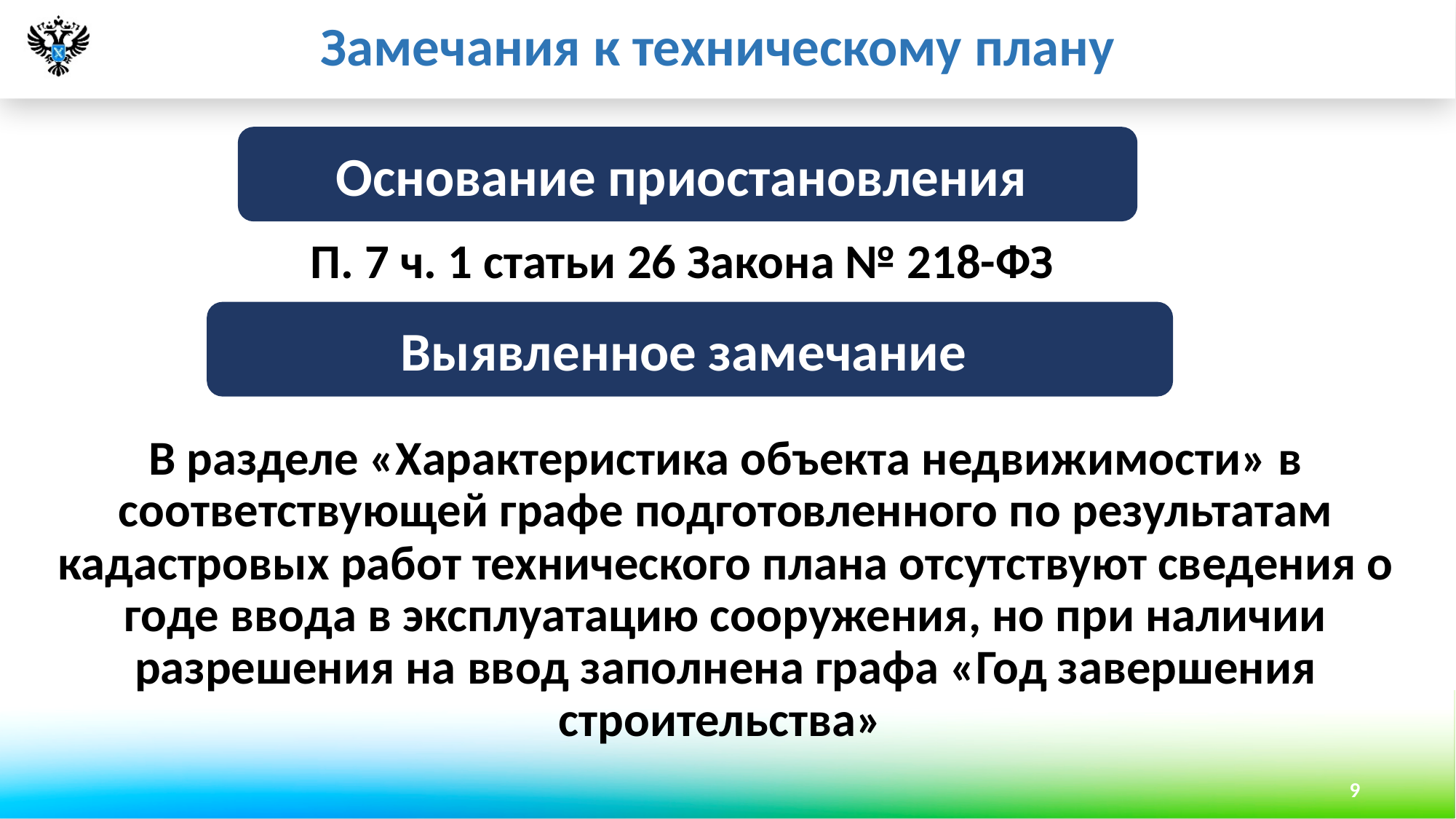

Замечания к техническому плану
Основание приостановления
# П. 7 ч. 1 статьи 26 Закона № 218-ФЗ
Выявленное замечание

В разделе «Характеристика объекта недвижимости» в соответствующей графе подготовленного по результатам кадастровых работ технического плана отсутствуют сведения о годе ввода в эксплуатацию сооружения, но при наличии разрешения на ввод заполнена графа «Год завершения строительства»

9